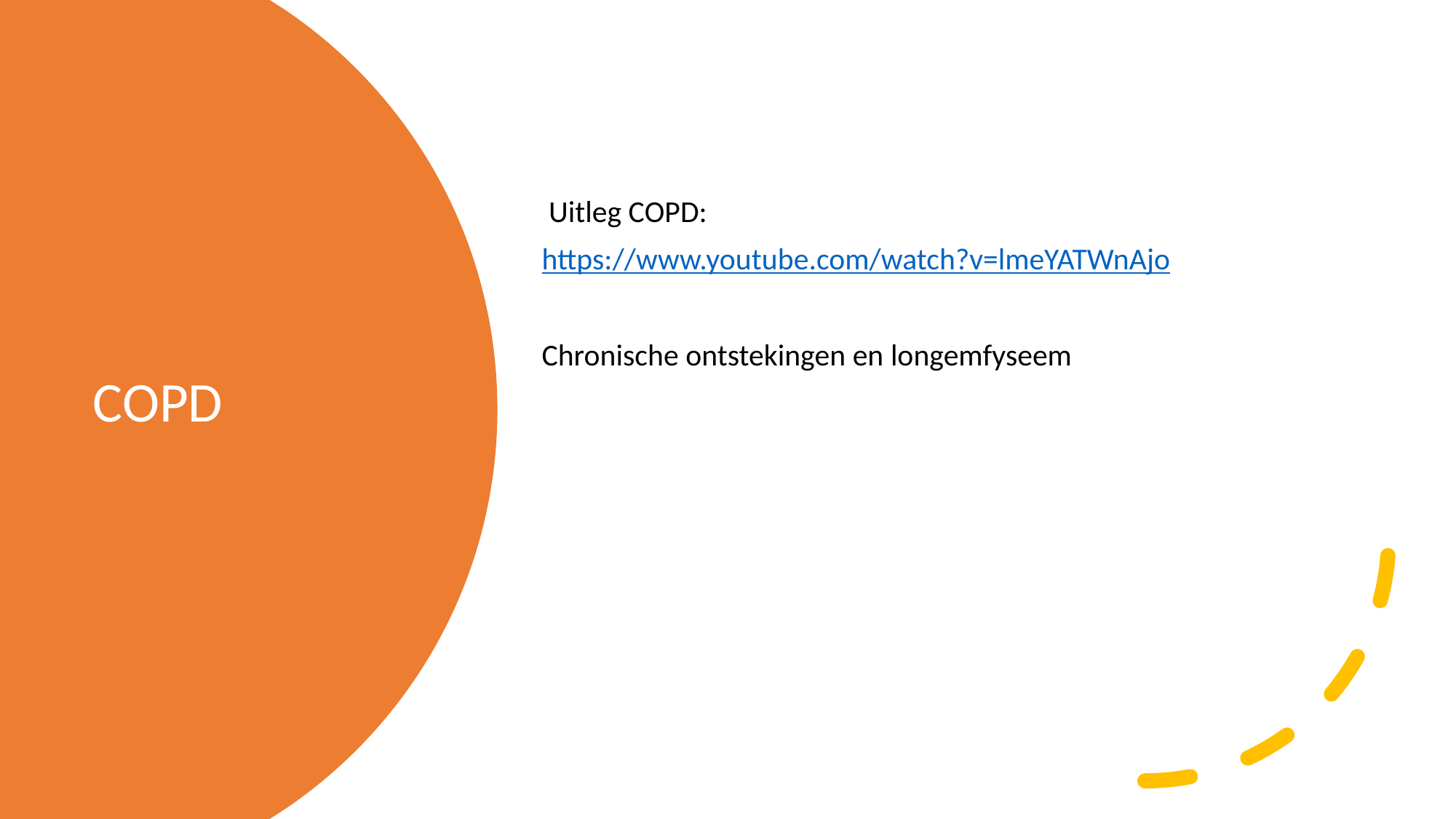

Uitleg COPD:
https://www.youtube.com/watch?v=lmeYATWnAjo

Chronische ontstekingen en longemfyseem

# COPD